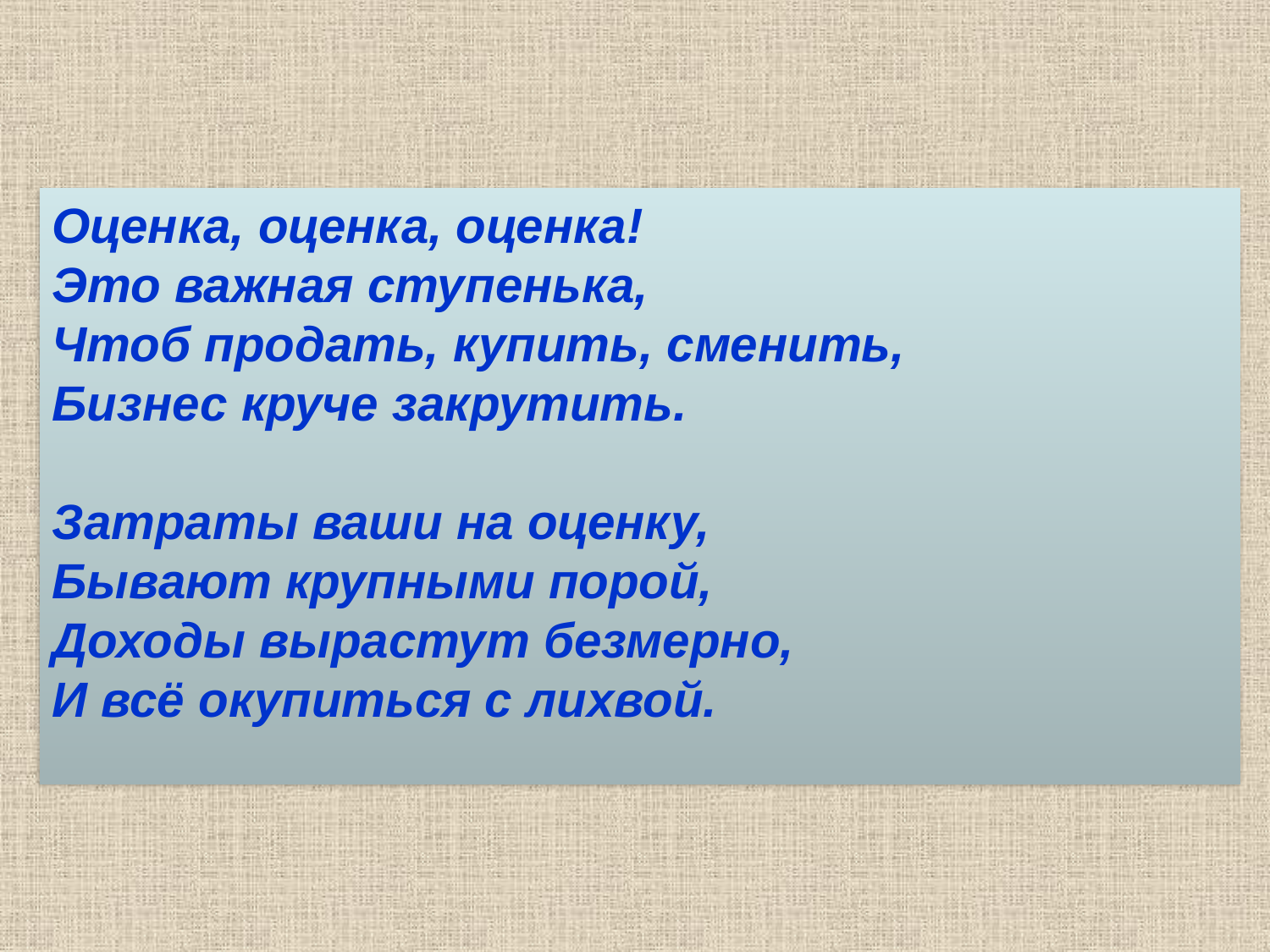

Оценка, оценка, оценка!
Это важная ступенька,
Чтоб продать, купить, сменить,
Бизнес круче закрутить.

Затраты ваши на оценку,
Бывают крупными порой,
Доходы вырастут безмерно,
И всё окупиться с лихвой.